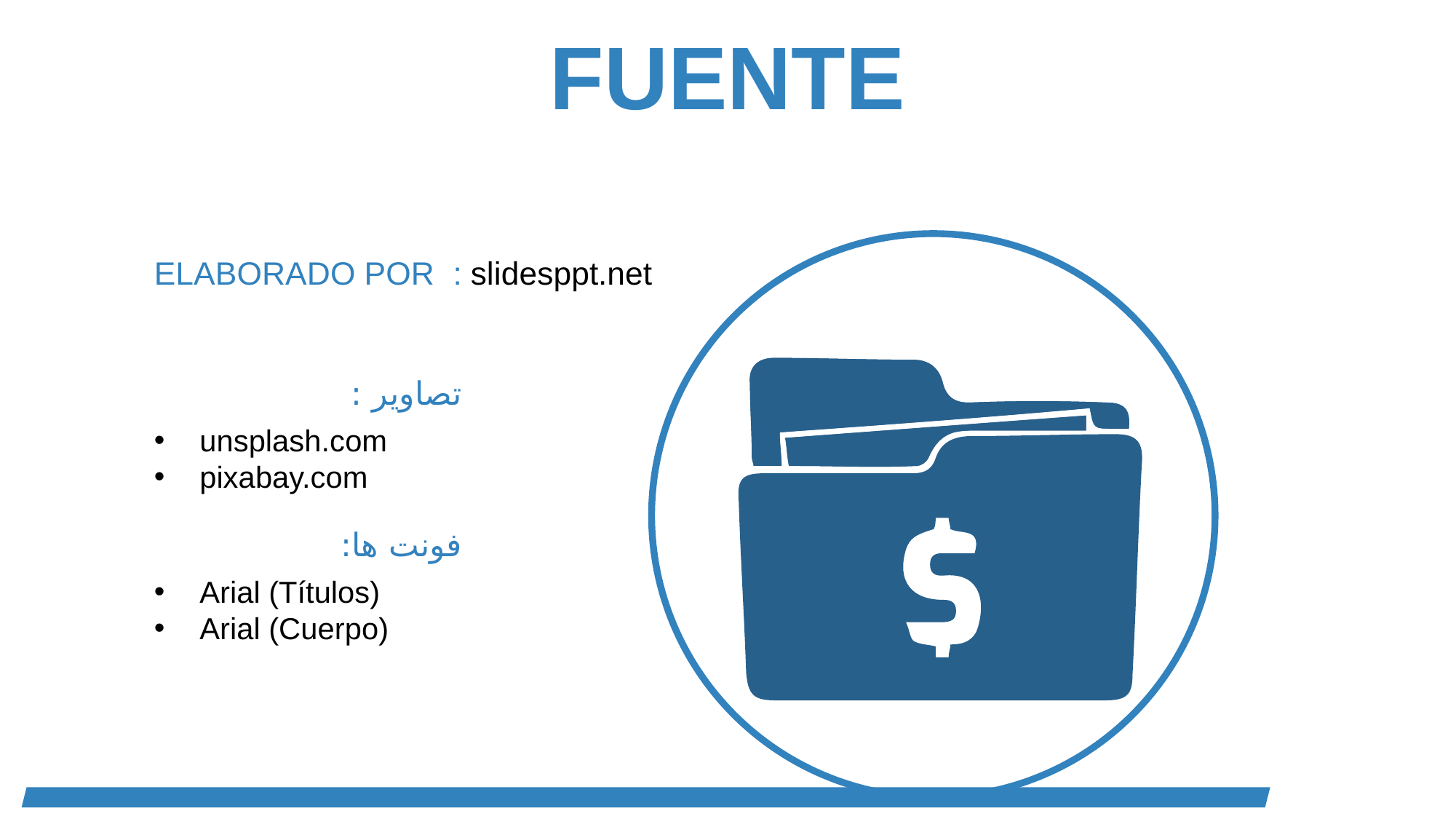

FUENTE

ELABORADO POR  : slidesppt.net

تصاویر :
unsplash.com
pixabay.com

فونت ها:
Arial (Títulos)
Arial (Cuerpo)